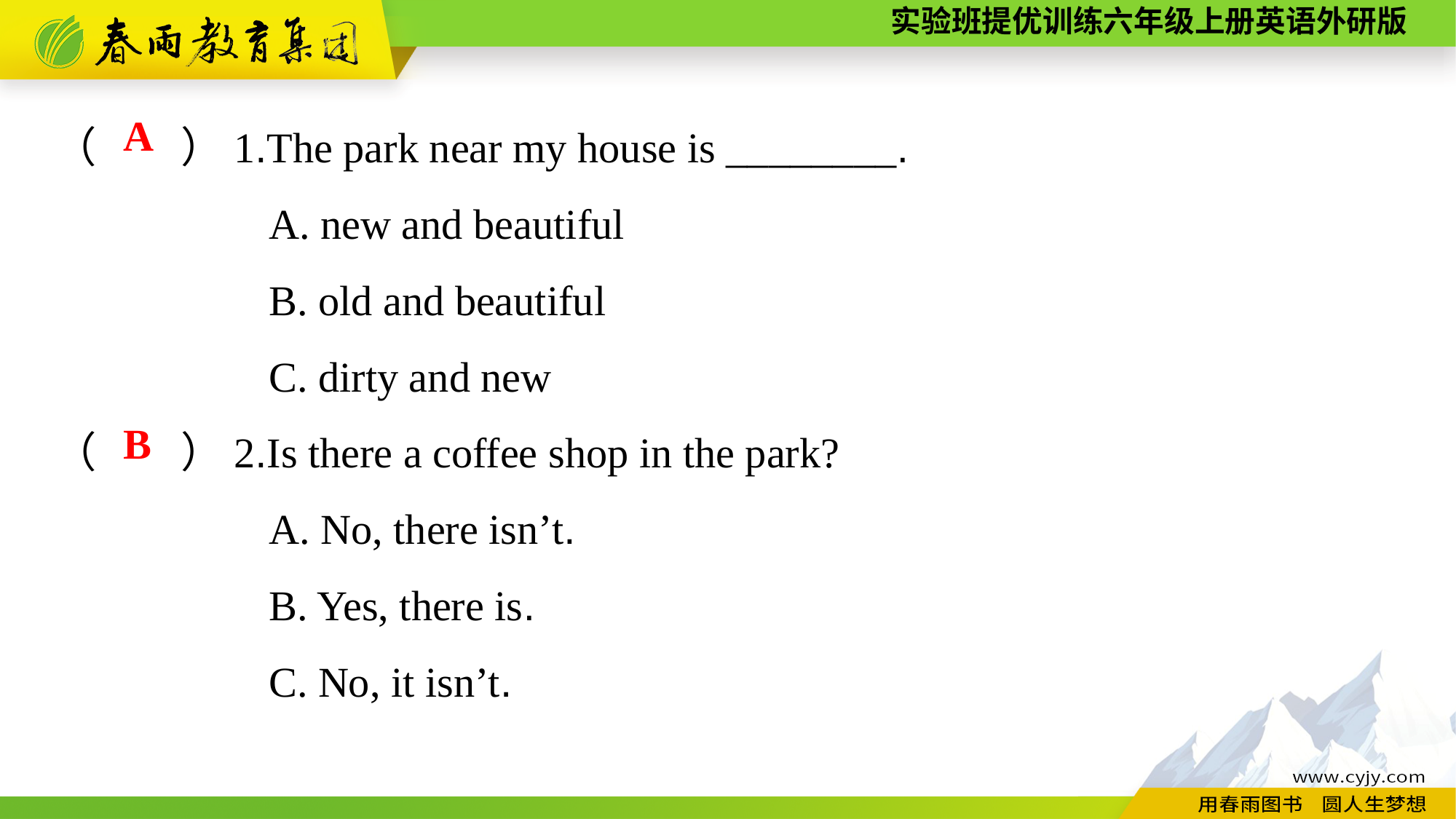

（　　）1.The park near my house is ________.
A. new and beautiful
B. old and beautiful
C. dirty and new
（　　）2.Is there a coffee shop in the park?
A. No, there isn’t.
B. Yes, there is.
C. No, it isn’t.
A
B